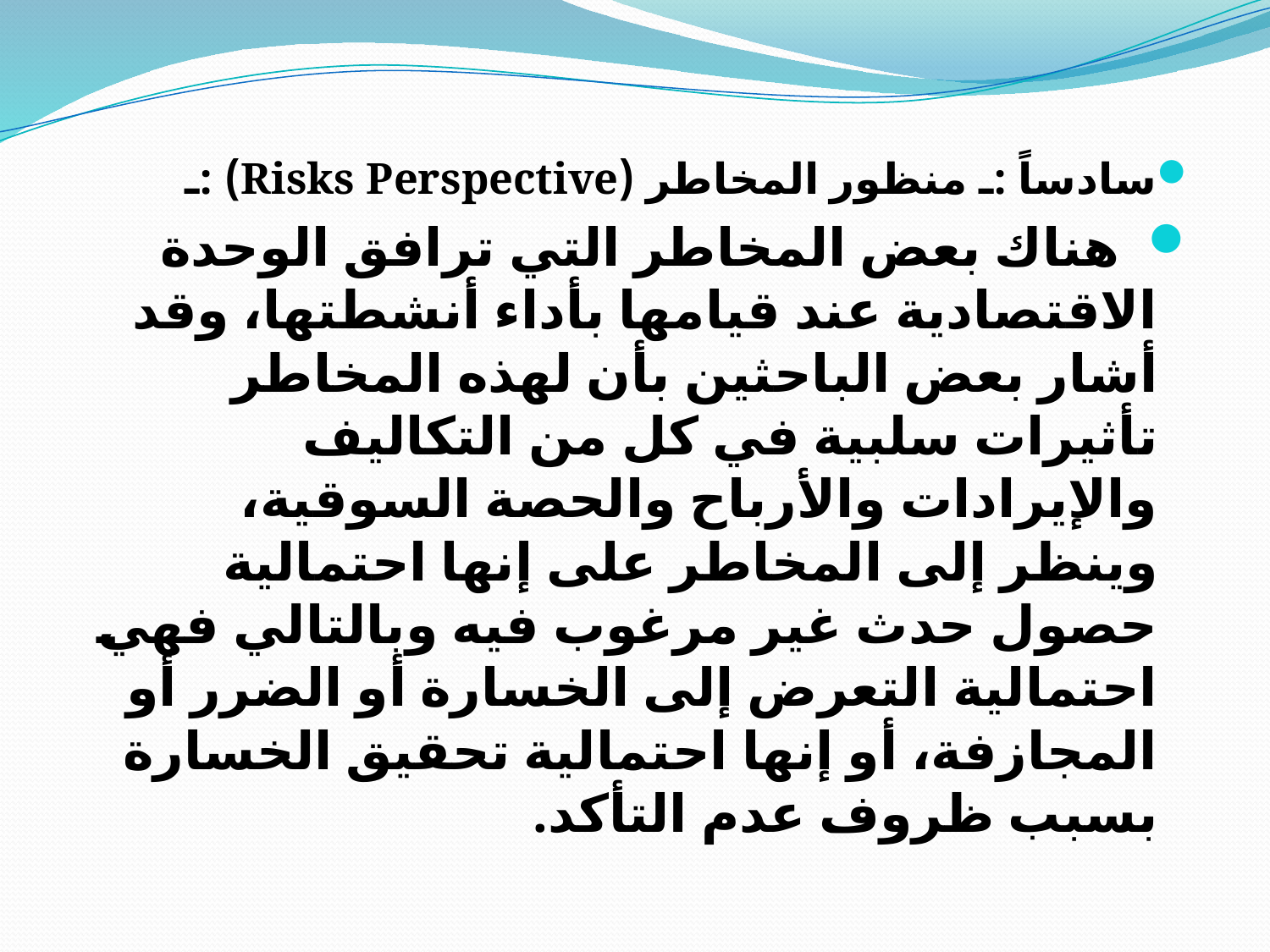

سادساً :ـ منظور المخاطر (Risks Perspective) :ـ
  هناك بعض المخاطر التي ترافق الوحدة الاقتصادية عند قيامها بأداء أنشطتها، وقد أشار بعض الباحثين بأن لهذه المخاطر تأثيرات سلبية في كل من التكاليف والإيرادات والأرباح والحصة السوقية، وينظر إلى المخاطر على إنها احتمالية حصول حدث غير مرغوب فيه وبالتالي فهي احتمالية التعرض إلى الخسارة أو الضرر أو المجازفة، أو إنها احتمالية تحقيق الخسارة بسبب ظروف عدم التأكد.
#